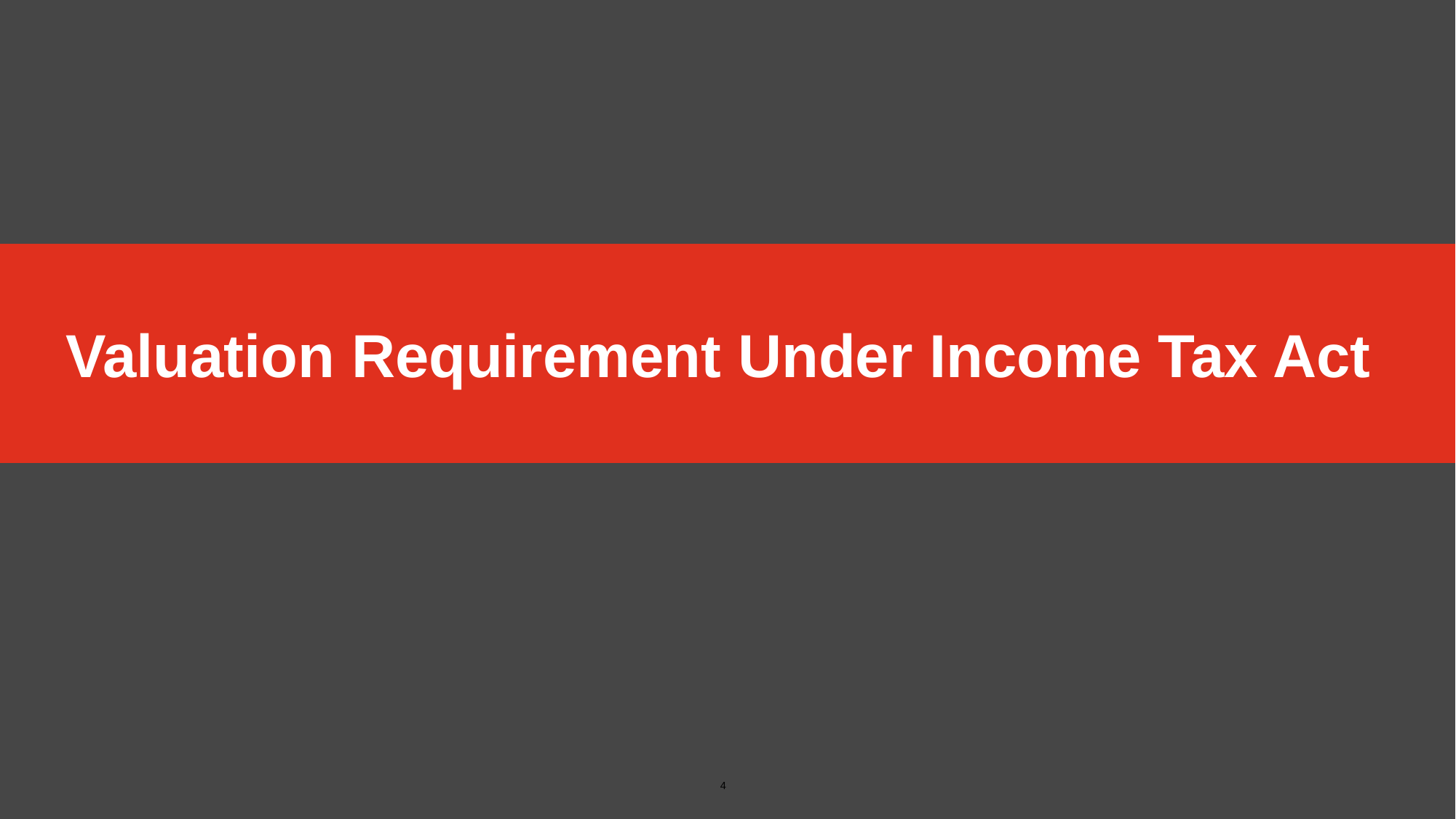

Valuation Requirement Under Income Tax Act
4